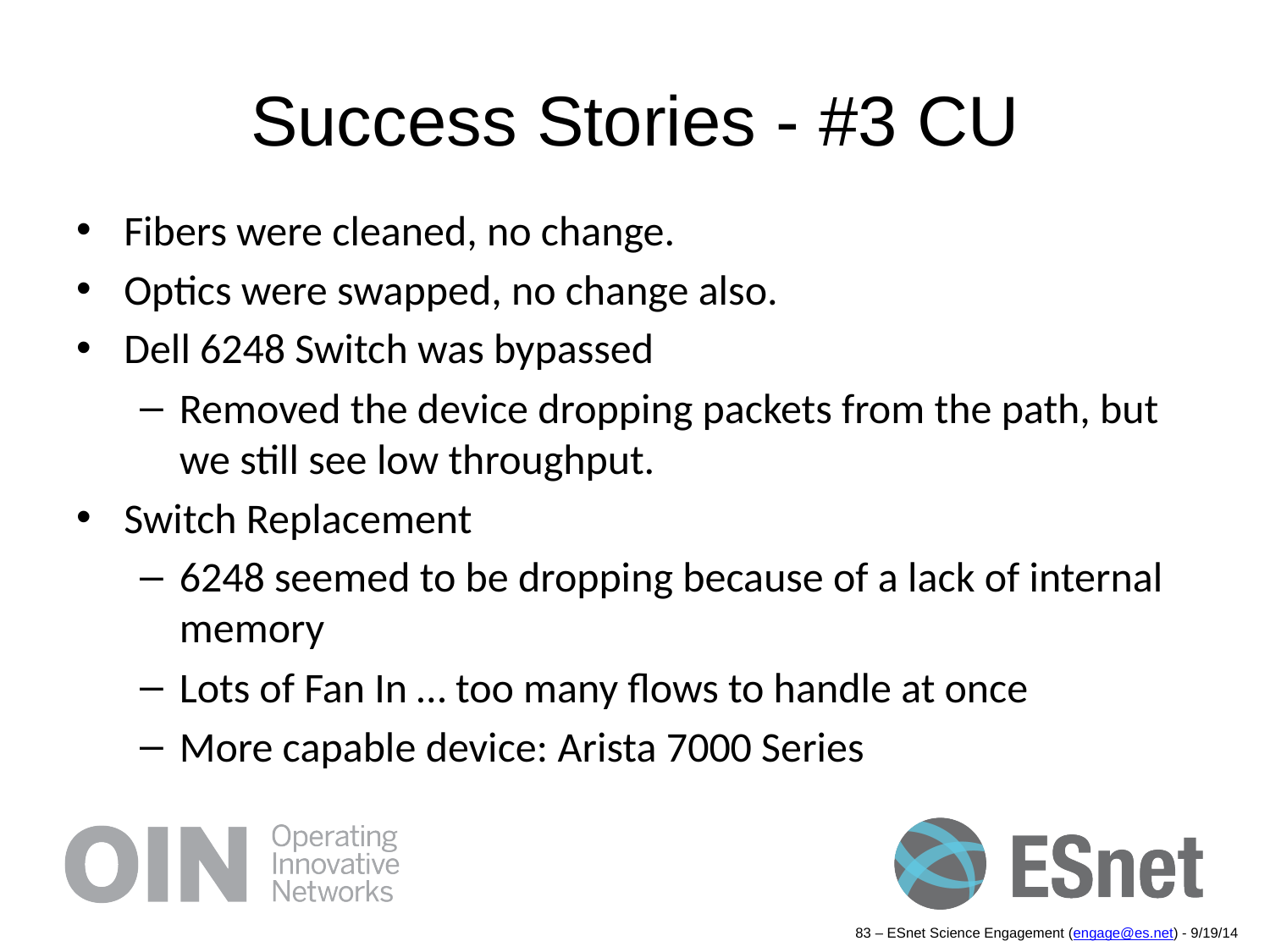

# Success Stories - #3 CU
Fibers were cleaned, no change.
Optics were swapped, no change also.
Dell 6248 Switch was bypassed
Removed the device dropping packets from the path, but we still see low throughput.
Switch Replacement
6248 seemed to be dropping because of a lack of internal memory
Lots of Fan In … too many flows to handle at once
More capable device: Arista 7000 Series
83 – ESnet Science Engagement (engage@es.net) - 9/19/14